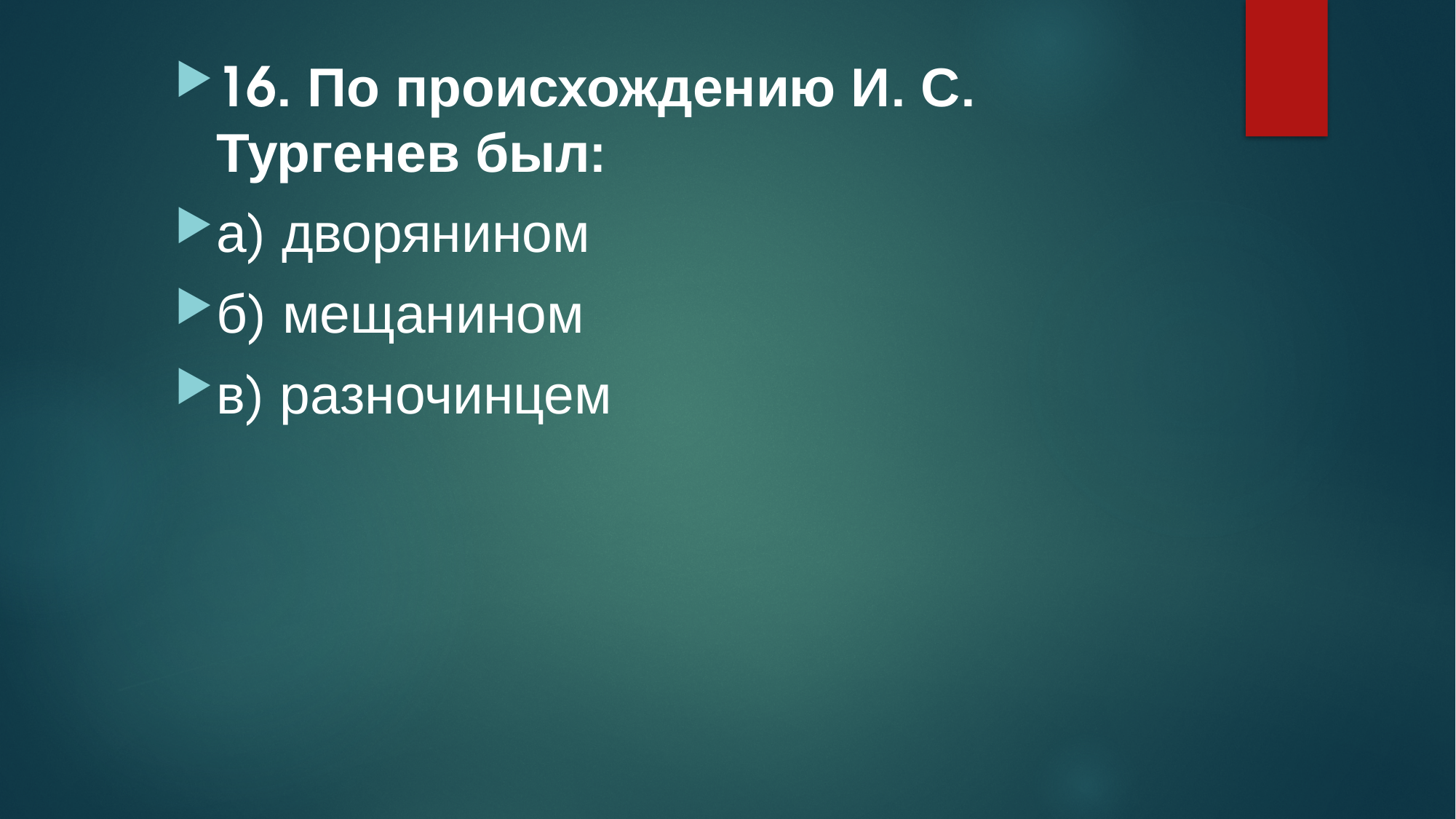

16. По происхождению И. С. Тургенев был:
а) дворянином
б) мещанином
в) разночинцем